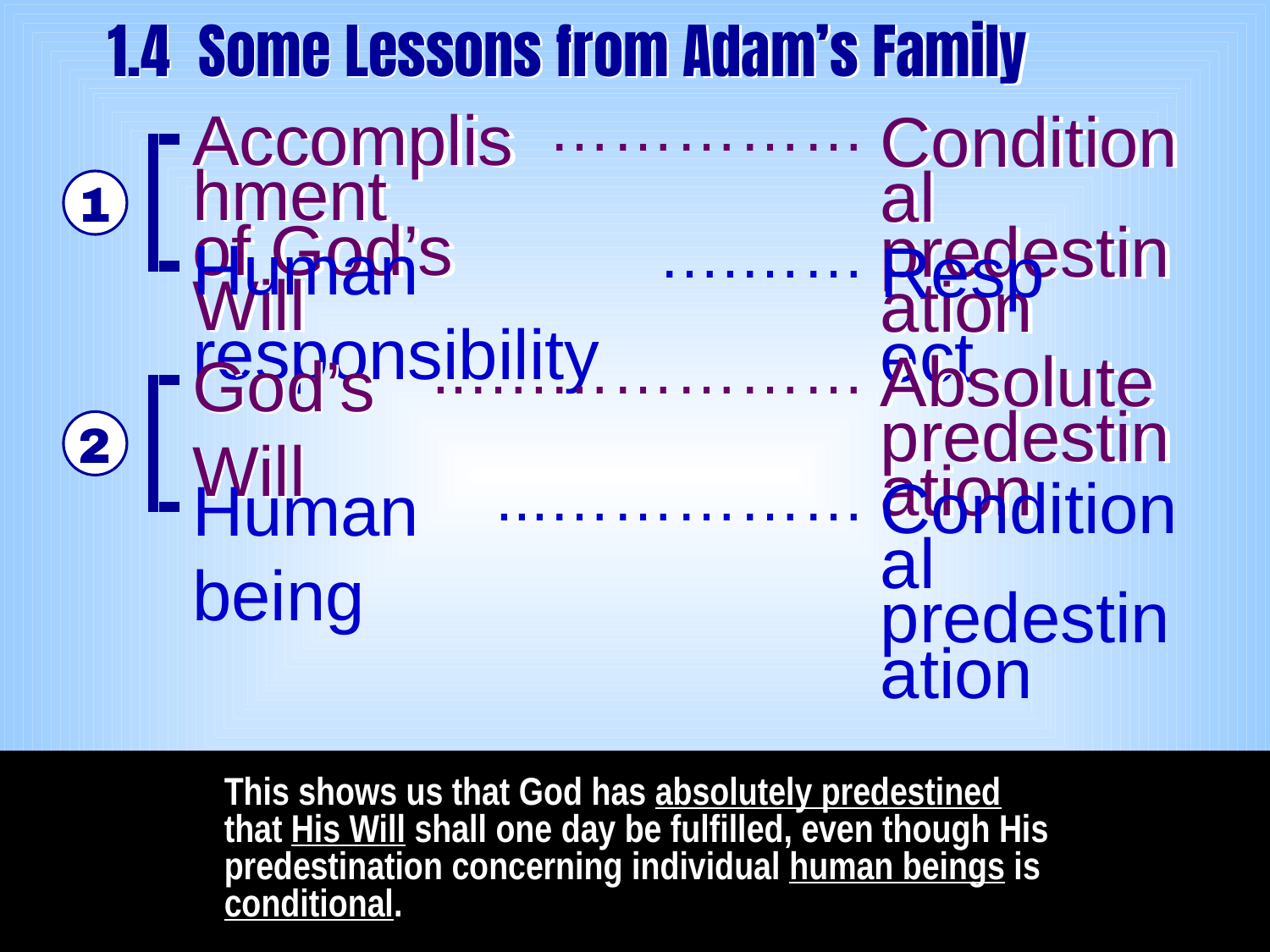

1.4  Some Lessons from Adam’s Family
……………
Accomplishment
of God’s Will
Conditional
predestination
_
1
_
….……
Human responsibility
Respect
_
..….……………
God’s Will
Absolute
predestination
_
2
_
...……………
Human being
Conditional
predestination
_

This shows us that God has absolutely predestined that His Will shall one day be fulfilled, even though His predestination concerning individual human beings is conditional.